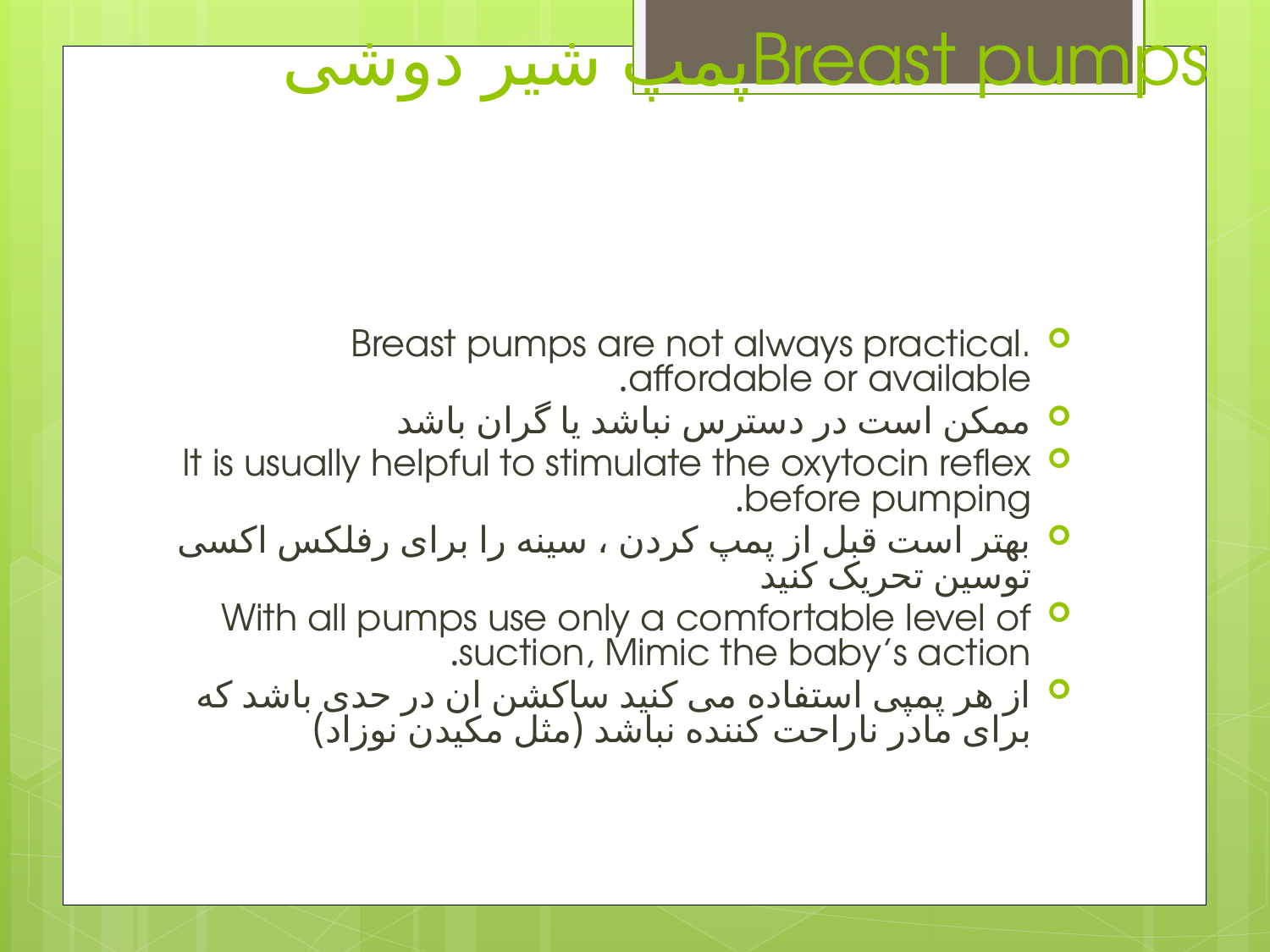

# Breast pumpsپمپ شیر دوشی
Breast pumps are not always practical. affordable or available.
ممکن است در دسترس نباشد یا گران باشد
It is usually helpful to stimulate the oxytocin reflex before pumping.
بهتر است قبل از پمپ کردن ، سینه را برای رفلکس اکسی توسین تحریک کنید
With all pumps use only a comfortable level of suction, Mimic the baby’s action.
از هر پمپی استفاده می کنید ساکشن ان در حدی باشد که برای مادر ناراحت کننده نباشد (مثل مکیدن نوزاد)